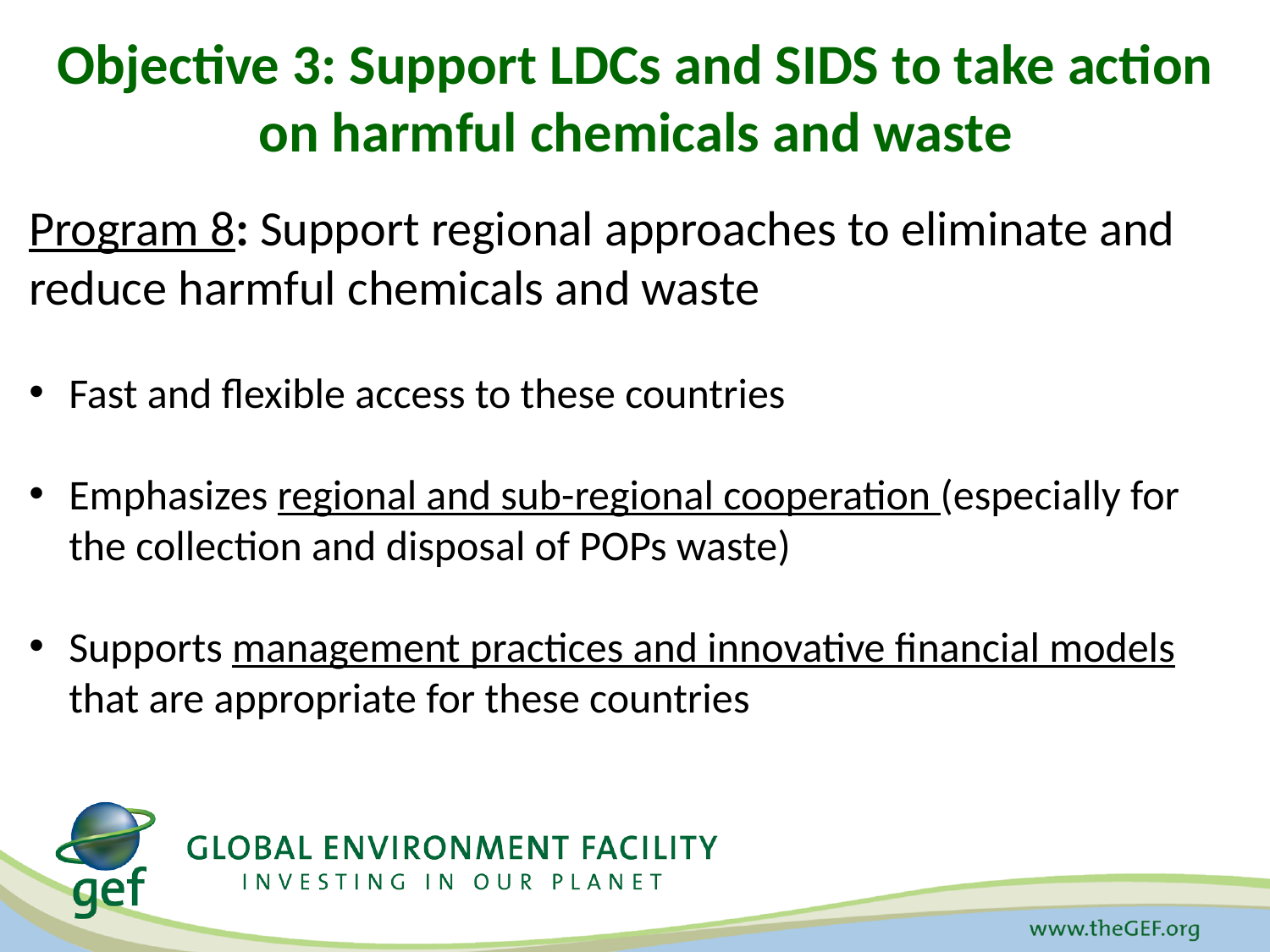

# Objective 3: Support LDCs and SIDS to take action on harmful chemicals and waste
Program 8: Support regional approaches to eliminate and reduce harmful chemicals and waste

Fast and flexible access to these countries

Emphasizes regional and sub-regional cooperation (especially for the collection and disposal of POPs waste)

Supports management practices and innovative financial models that are appropriate for these countries